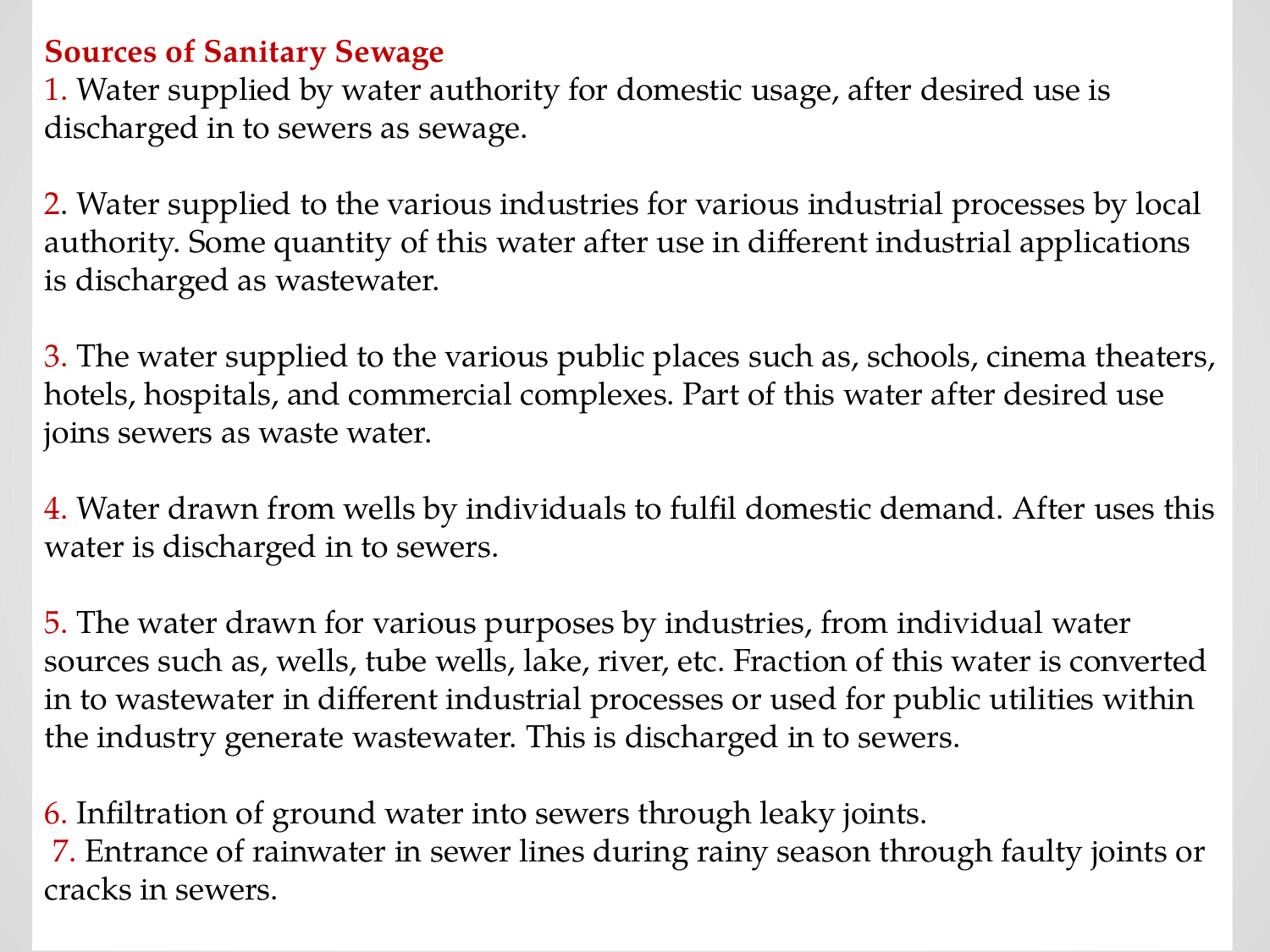

Sources of Sanitary Sewage
1. Water supplied by water authority for domestic usage, after desired use is discharged in to sewers as sewage.

2. Water supplied to the various industries for various industrial processes by local authority. Some quantity of this water after use in different industrial applications is discharged as wastewater.

3. The water supplied to the various public places such as, schools, cinema theaters, hotels, hospitals, and commercial complexes. Part of this water after desired use joins sewers as waste water.

4. Water drawn from wells by individuals to fulfil domestic demand. After uses this water is discharged in to sewers.

5. The water drawn for various purposes by industries, from individual water sources such as, wells, tube wells, lake, river, etc. Fraction of this water is converted in to wastewater in different industrial processes or used for public utilities within the industry generate wastewater. This is discharged in to sewers.

6. Infiltration of ground water into sewers through leaky joints.
 7. Entrance of rainwater in sewer lines during rainy season through faulty joints or cracks in sewers.